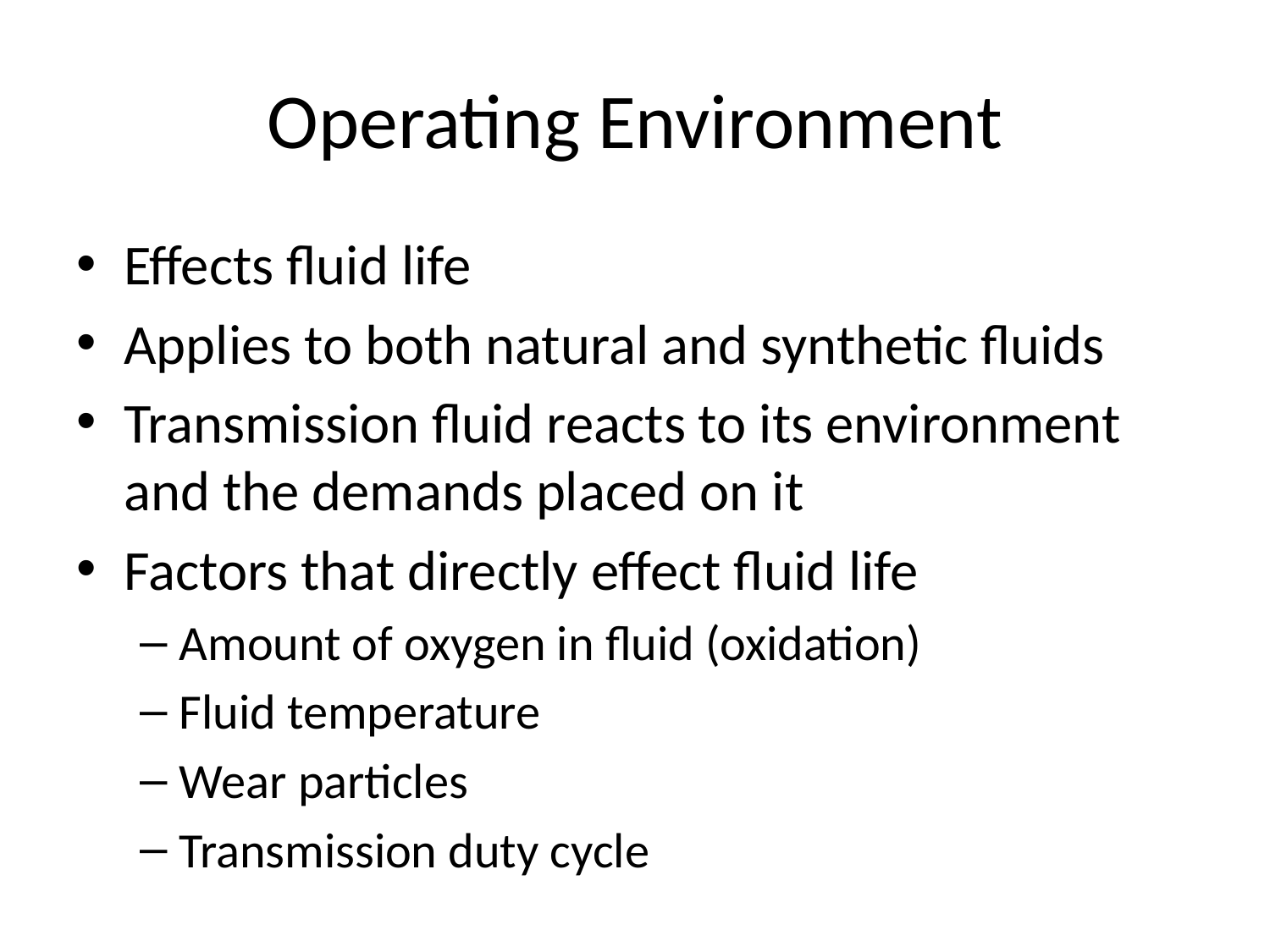

# Operating Environment
Effects fluid life
Applies to both natural and synthetic fluids
Transmission fluid reacts to its environment and the demands placed on it
Factors that directly effect fluid life
Amount of oxygen in fluid (oxidation)
Fluid temperature
Wear particles
Transmission duty cycle